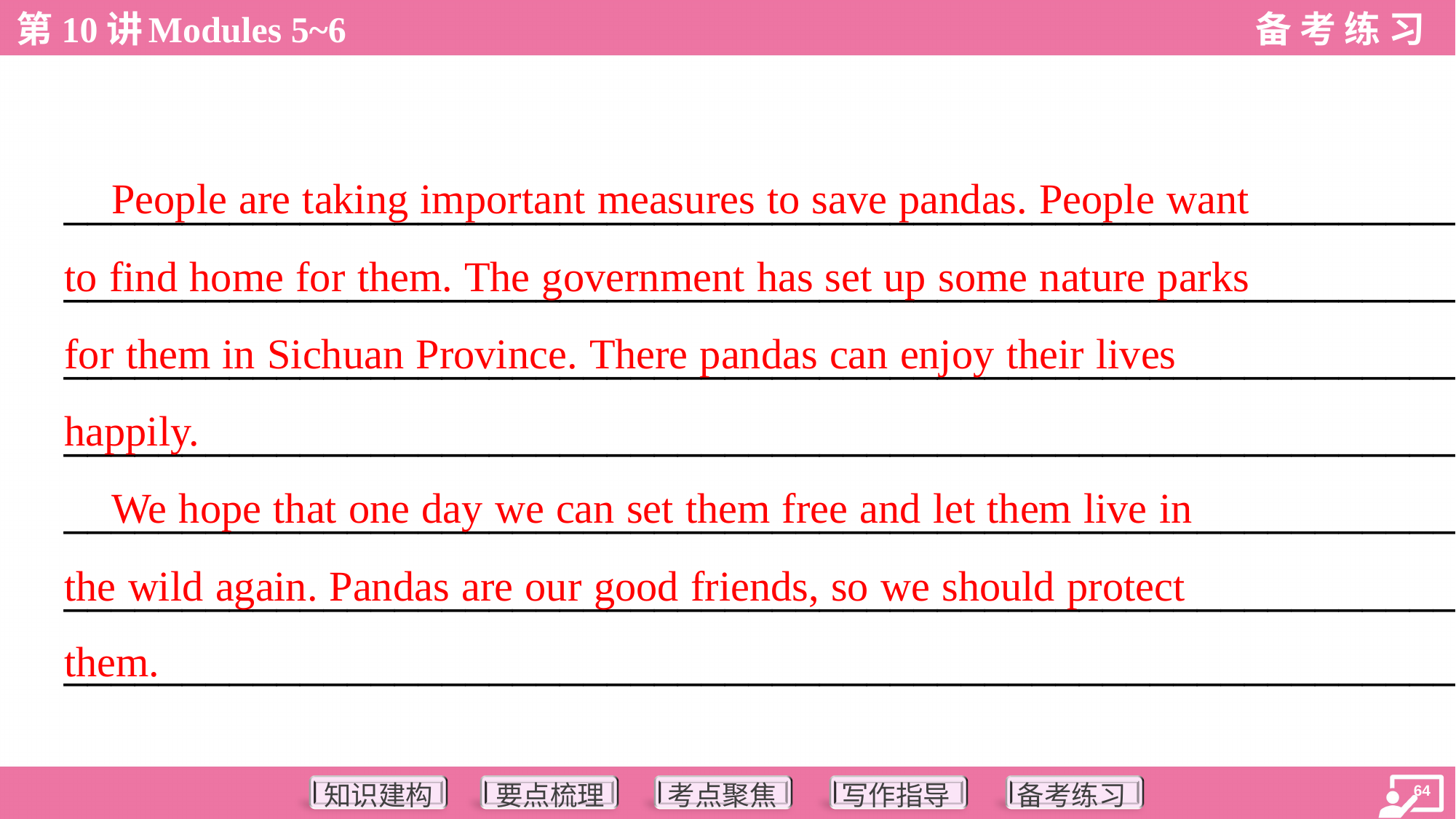

People are taking important measures to save pandas. People want
to find home for them. The government has set up some nature parks
for them in Sichuan Province. There pandas can enjoy their lives
happily.
    We hope that one day we can set them free and let them live in
the wild again. Pandas are our good friends, so we should protect
them.
______________________________________________________________
______________________________________________________________
______________________________________________________________
______________________________________________________________
______________________________________________________________
______________________________________________________________
______________________________________________________________